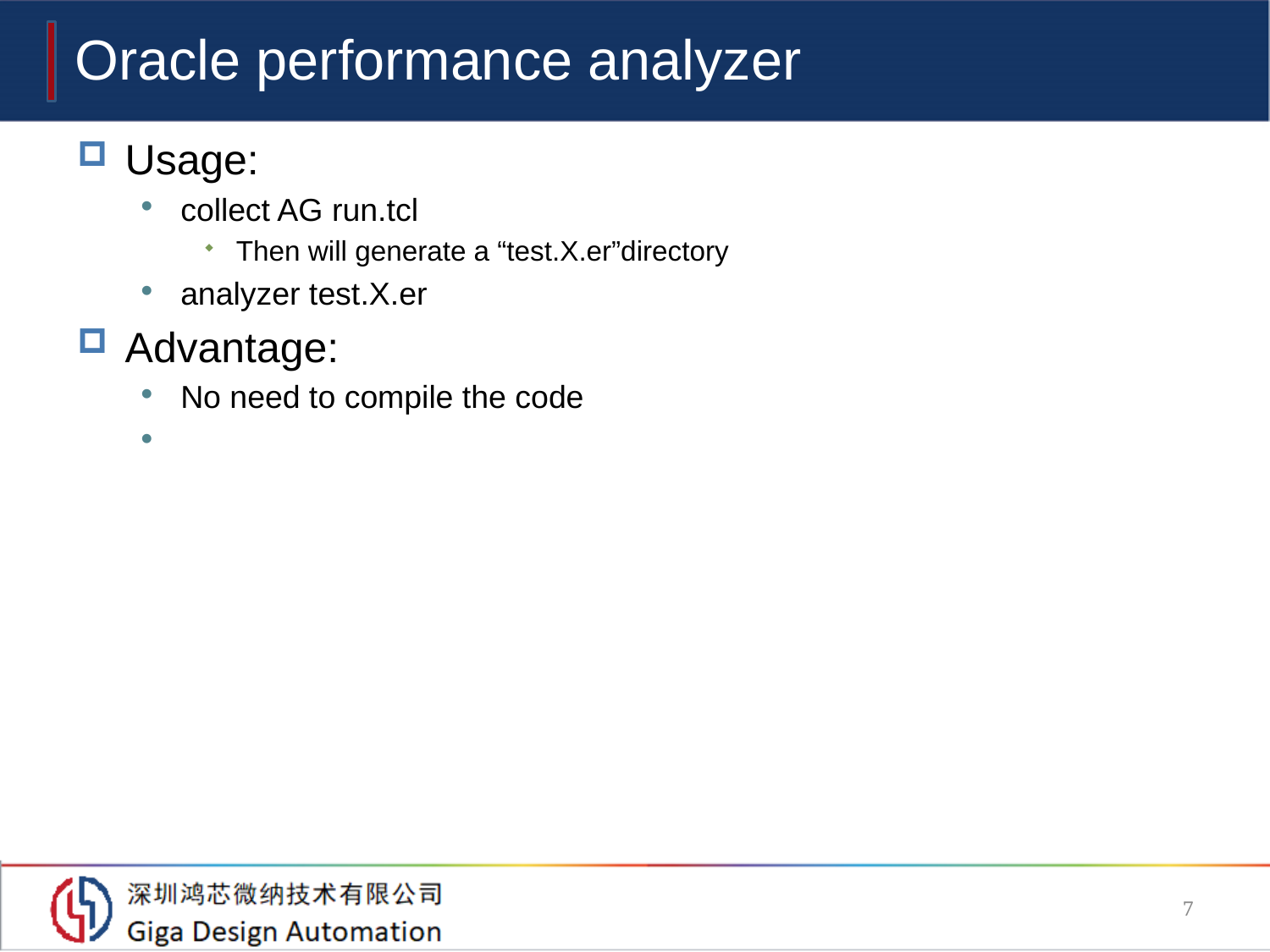

# Oracle performance analyzer
Usage:
collect AG run.tcl
Then will generate a “test.X.er”directory
analyzer test.X.er
Advantage:
No need to compile the code

7